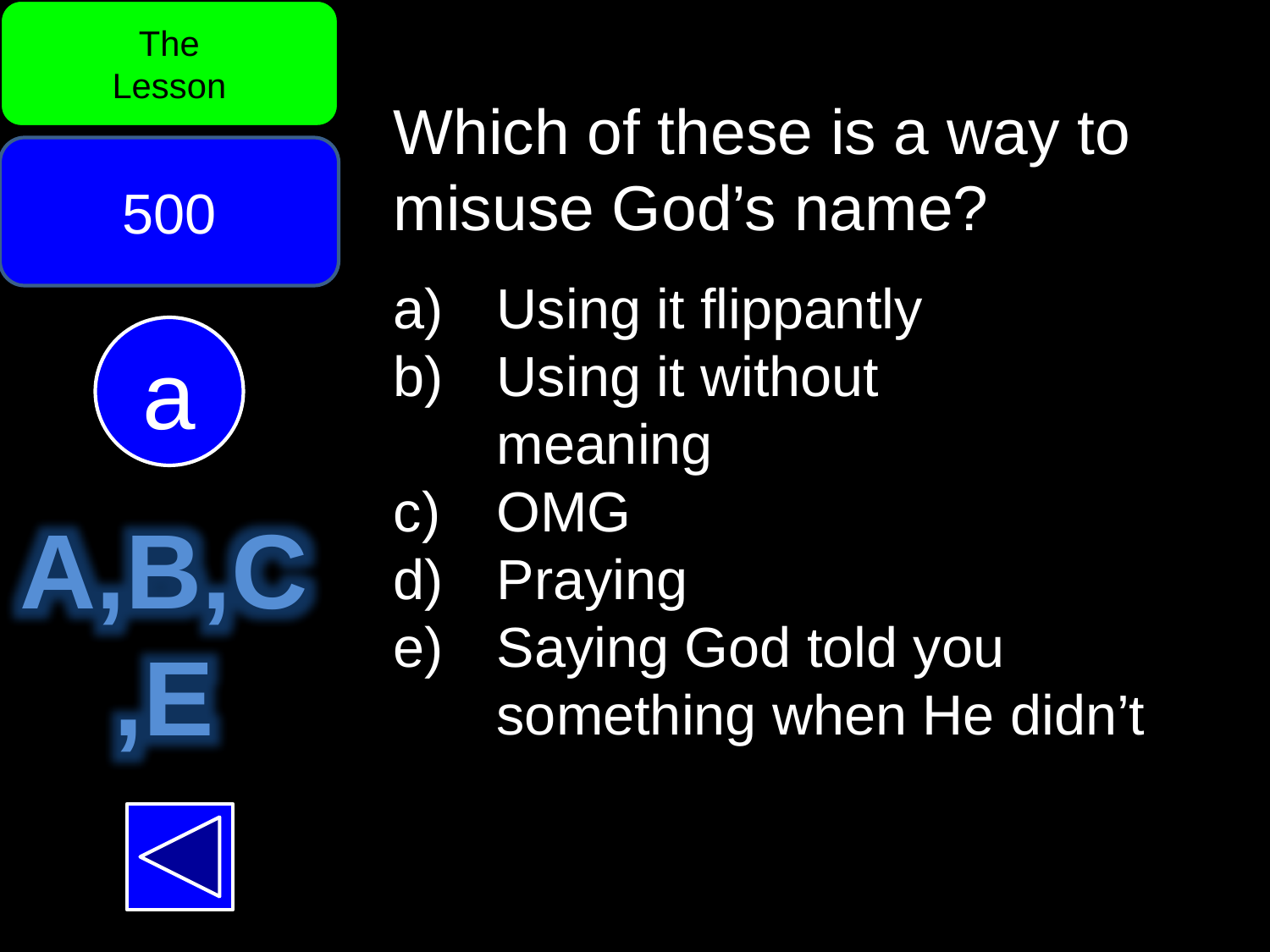

The
Lesson
Which of these is a way to misuse God’s name?

Using it flippantly
Using it without
meaning
OMG
Praying
Saying God told you something when He didn’t
500
a
A,B,C,E